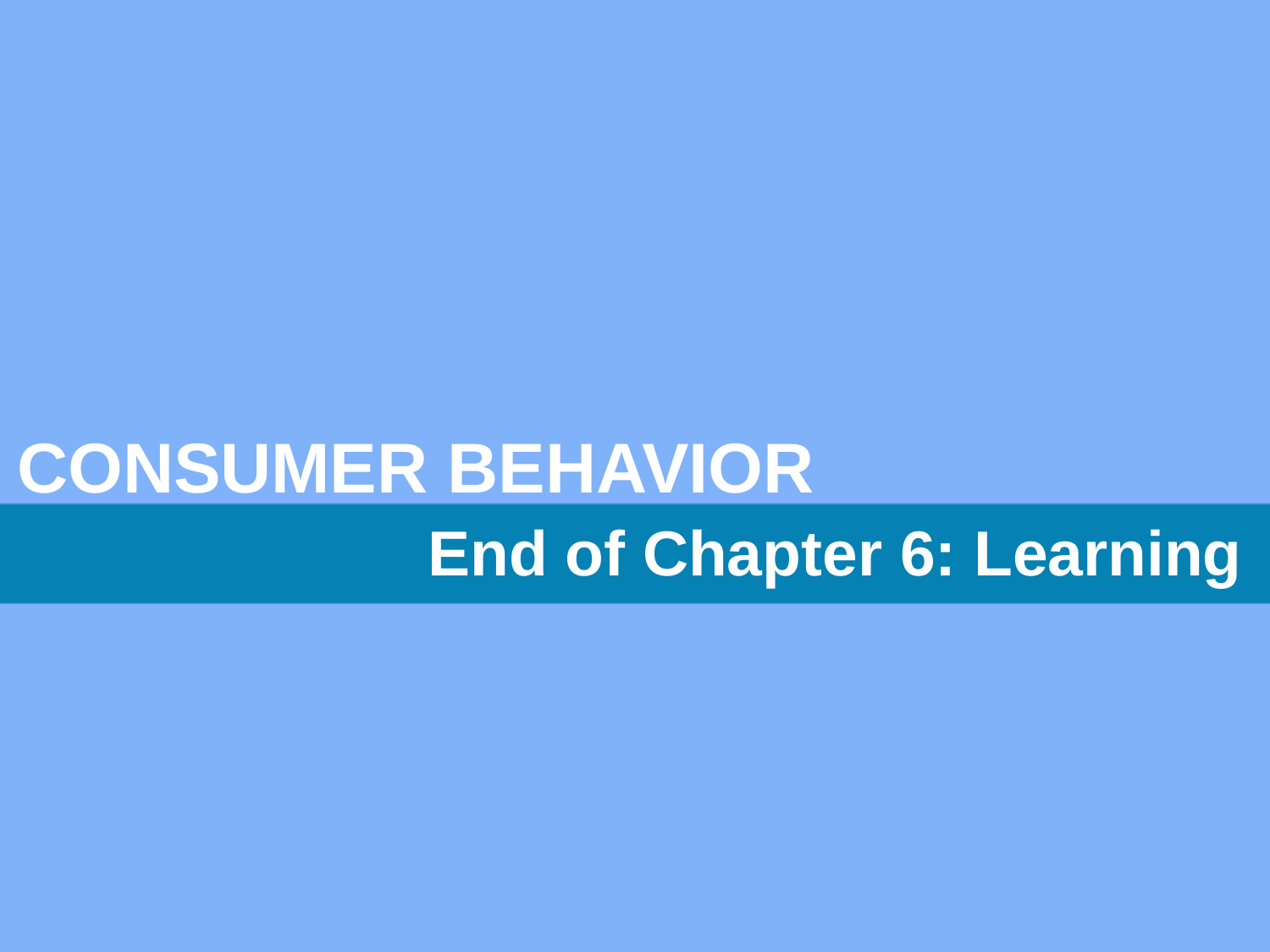

CONSUMER BEHAVIOR
End of Chapter 6: Learning